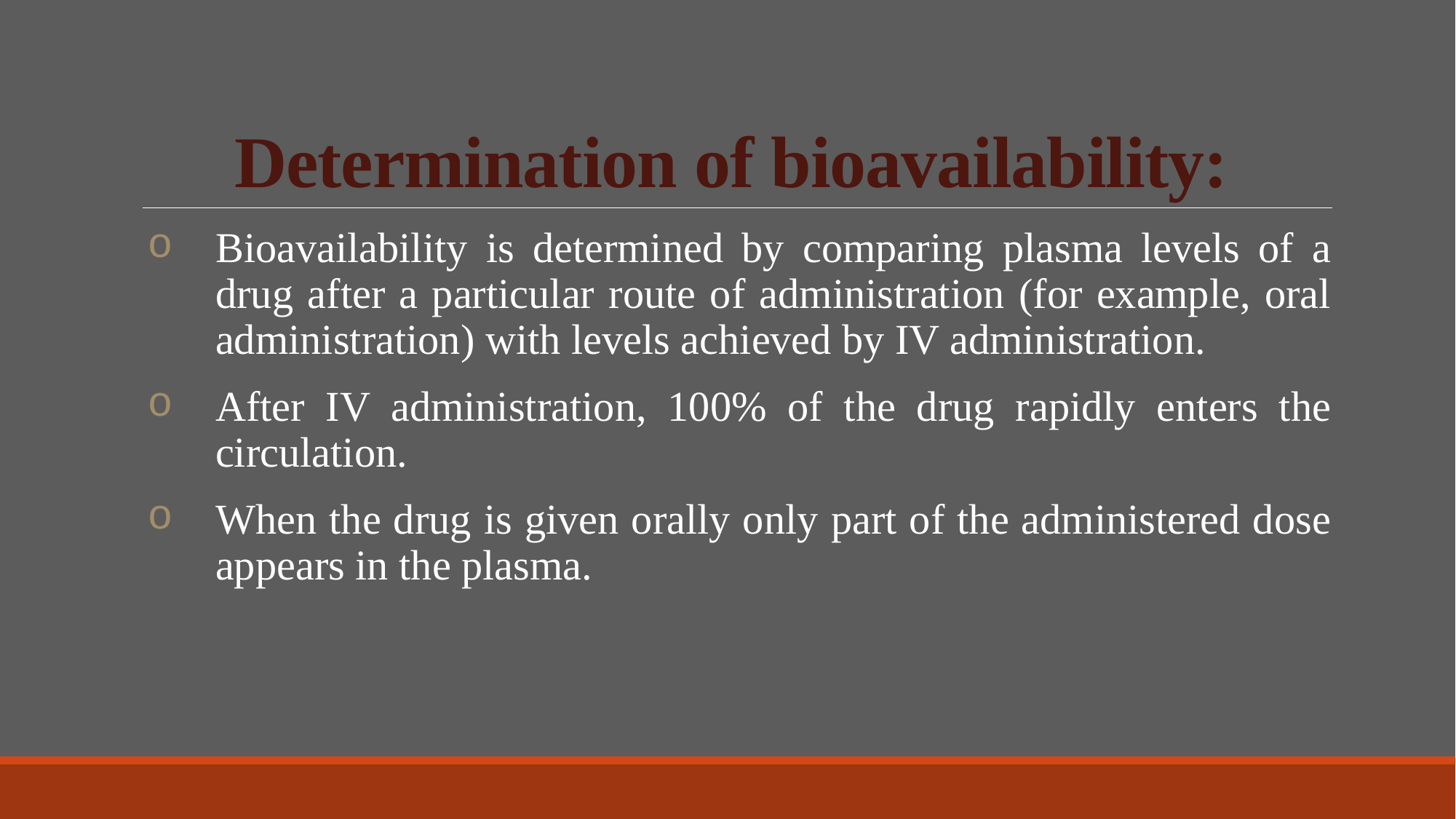

# Determination of bioavailability:
Bioavailability is determined by comparing plasma levels of a drug after a particular route of administration (for example, oral administration) with levels achieved by IV administration.
After IV administration, 100% of the drug rapidly enters the circulation.
When the drug is given orally only part of the administered dose appears in the plasma.